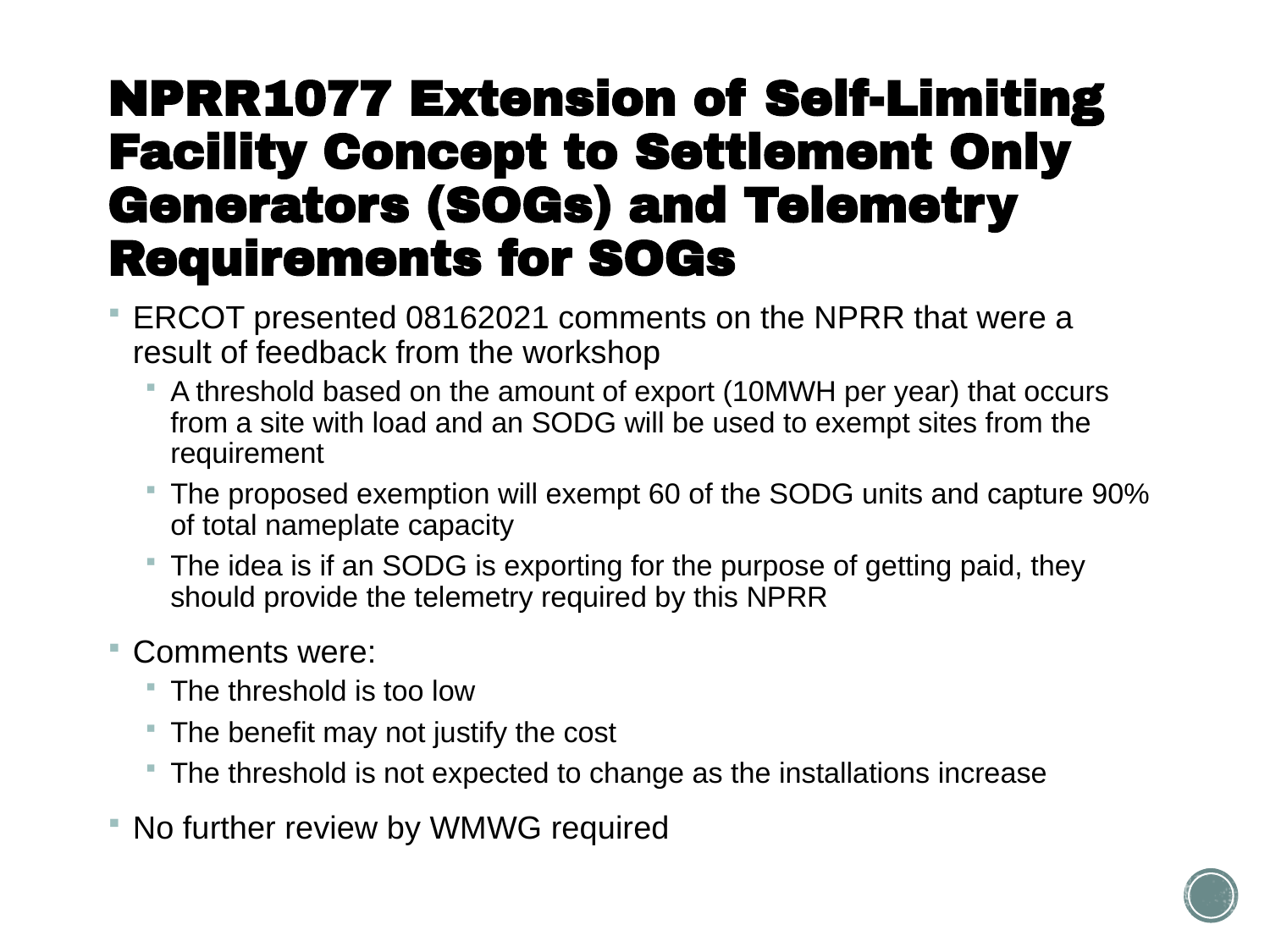

# NPRR1077 Extension of Self-Limiting Facility Concept to Settlement Only Generators (SOGs) and Telemetry Requirements for SOGs
ERCOT presented 08162021 comments on the NPRR that were a result of feedback from the workshop
A threshold based on the amount of export (10MWH per year) that occurs from a site with load and an SODG will be used to exempt sites from the requirement
The proposed exemption will exempt 60 of the SODG units and capture 90% of total nameplate capacity
The idea is if an SODG is exporting for the purpose of getting paid, they should provide the telemetry required by this NPRR
Comments were:
The threshold is too low
The benefit may not justify the cost
The threshold is not expected to change as the installations increase
No further review by WMWG required